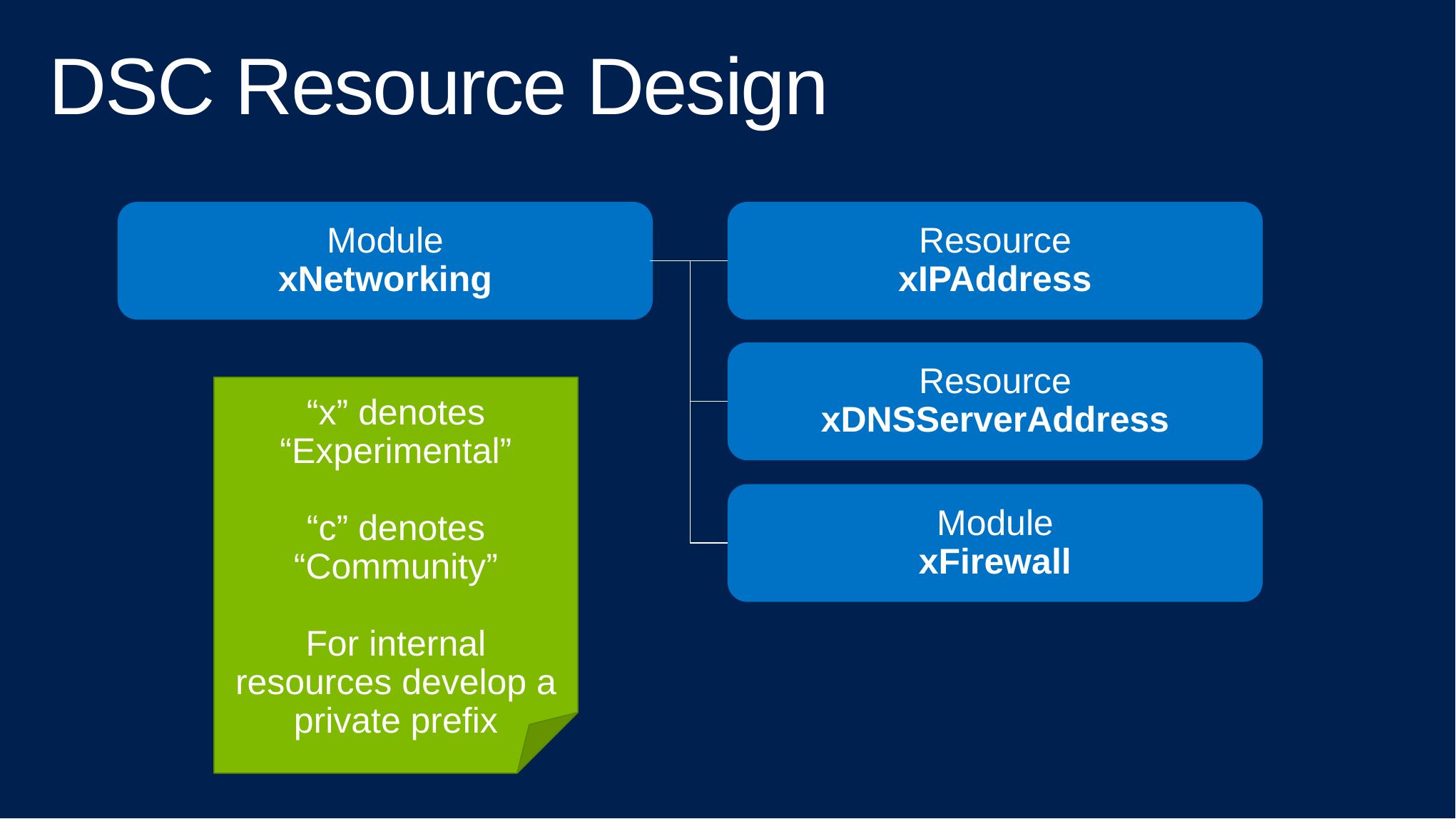

# DSC Resource Design
Module
xNetworking
Resource
xIPAddress
Resource
xDNSServerAddress
“x” denotes “Experimental”

“c” denotes “Community”

For internal resources develop a private prefix
Module
xFirewall